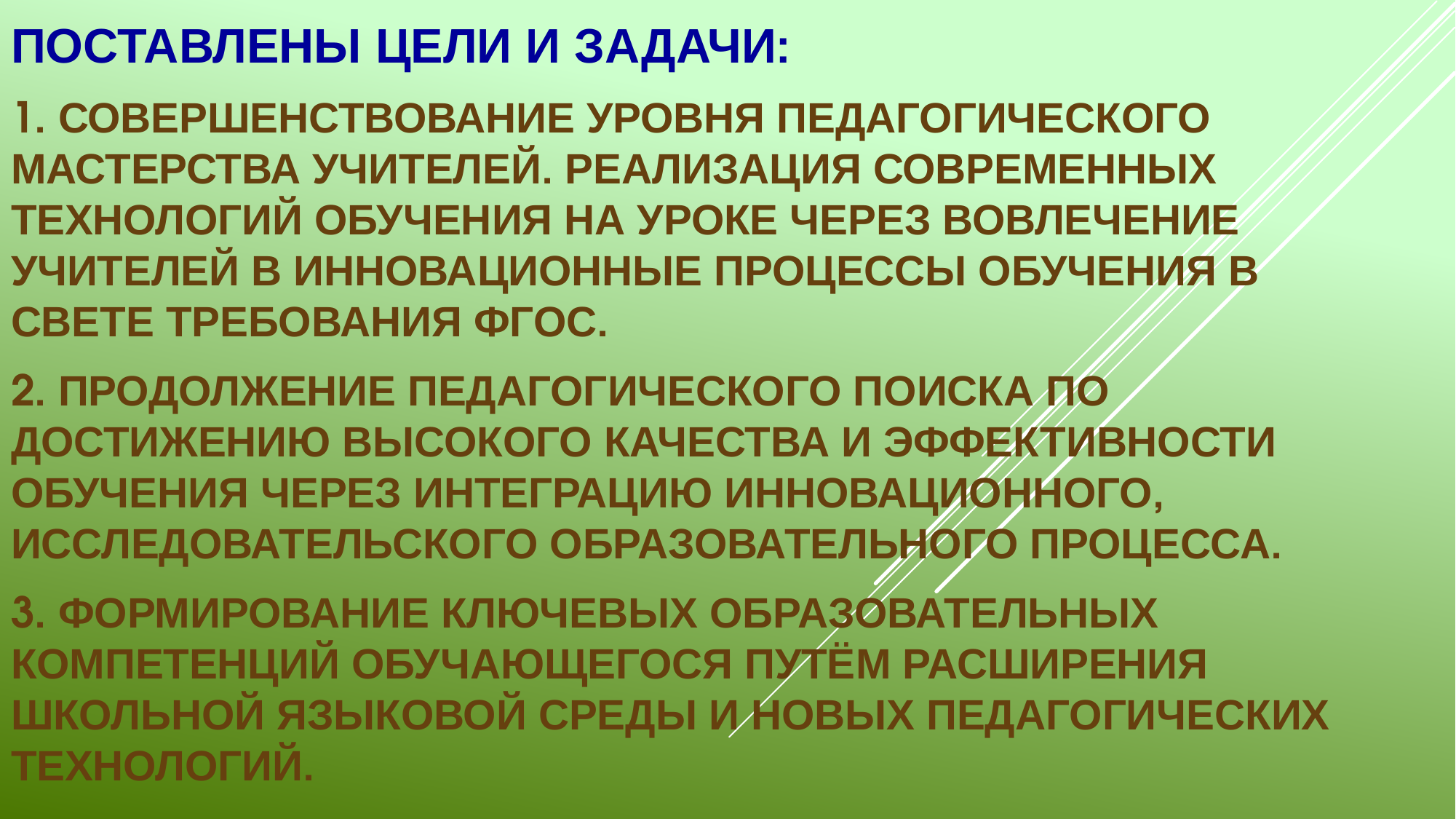

# Поставлены цели и задачи: 1. Совершенствование уровня педагогического мастерства учителей. Реализация современных технологий обучения на уроке через вовлечение учителей в инновационные процессы обучения в свете требования ФГОС. 2. Продолжение педагогического поиска по достижению высокого качества и эффективности обучения через интеграцию инновационного, исследовательского образовательного процесса. 3. Формирование ключевых образовательных компетенций обучающегося путём расширения школьной языковой среды и новых педагогических технологий.